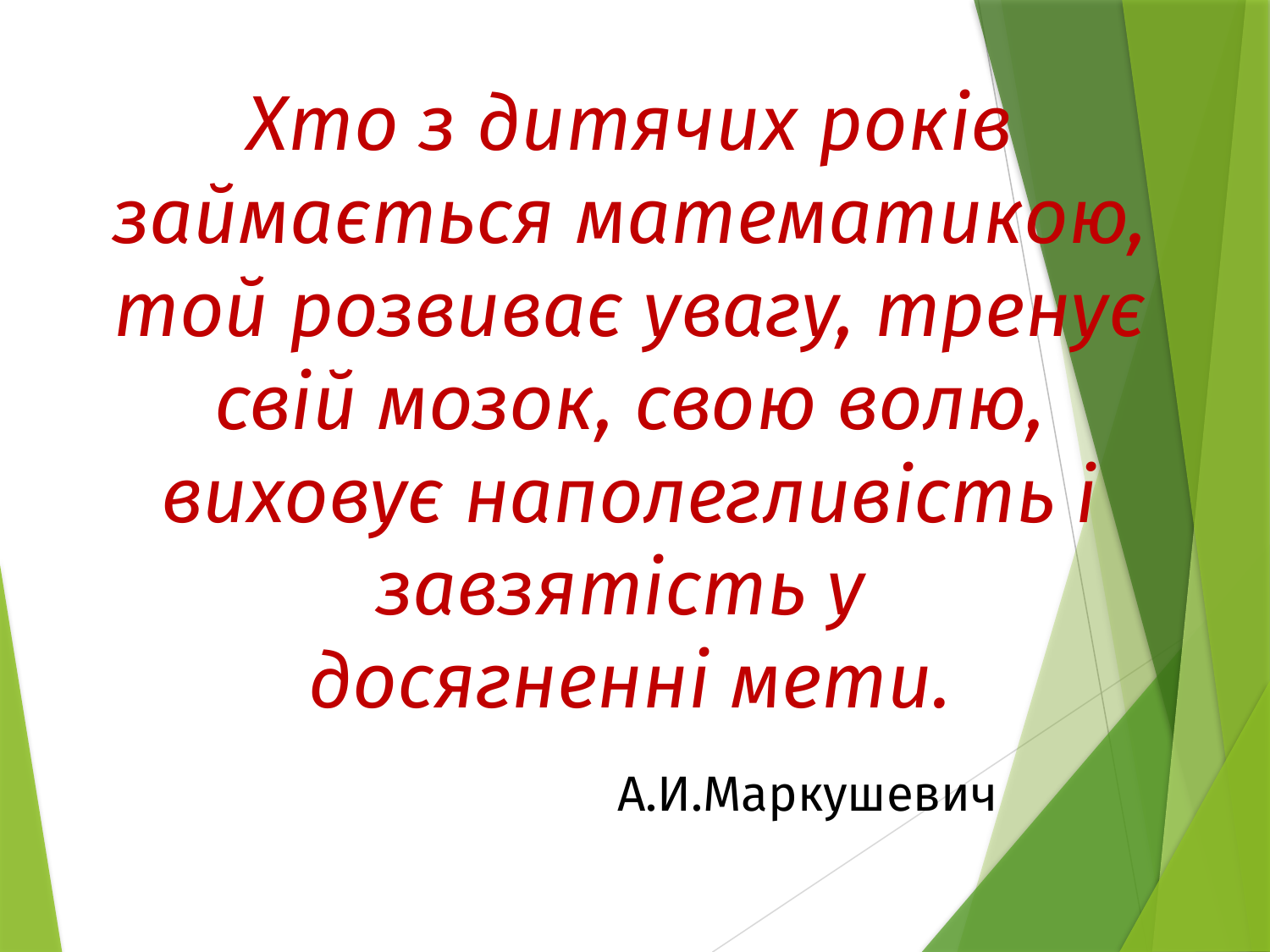

Хто з дитячих років займається математикою, той розвиває увагу, тренує свій мозок, свою волю, виховує наполегливість і завзятість у
досягненні мети.

А.И.Маркушевич